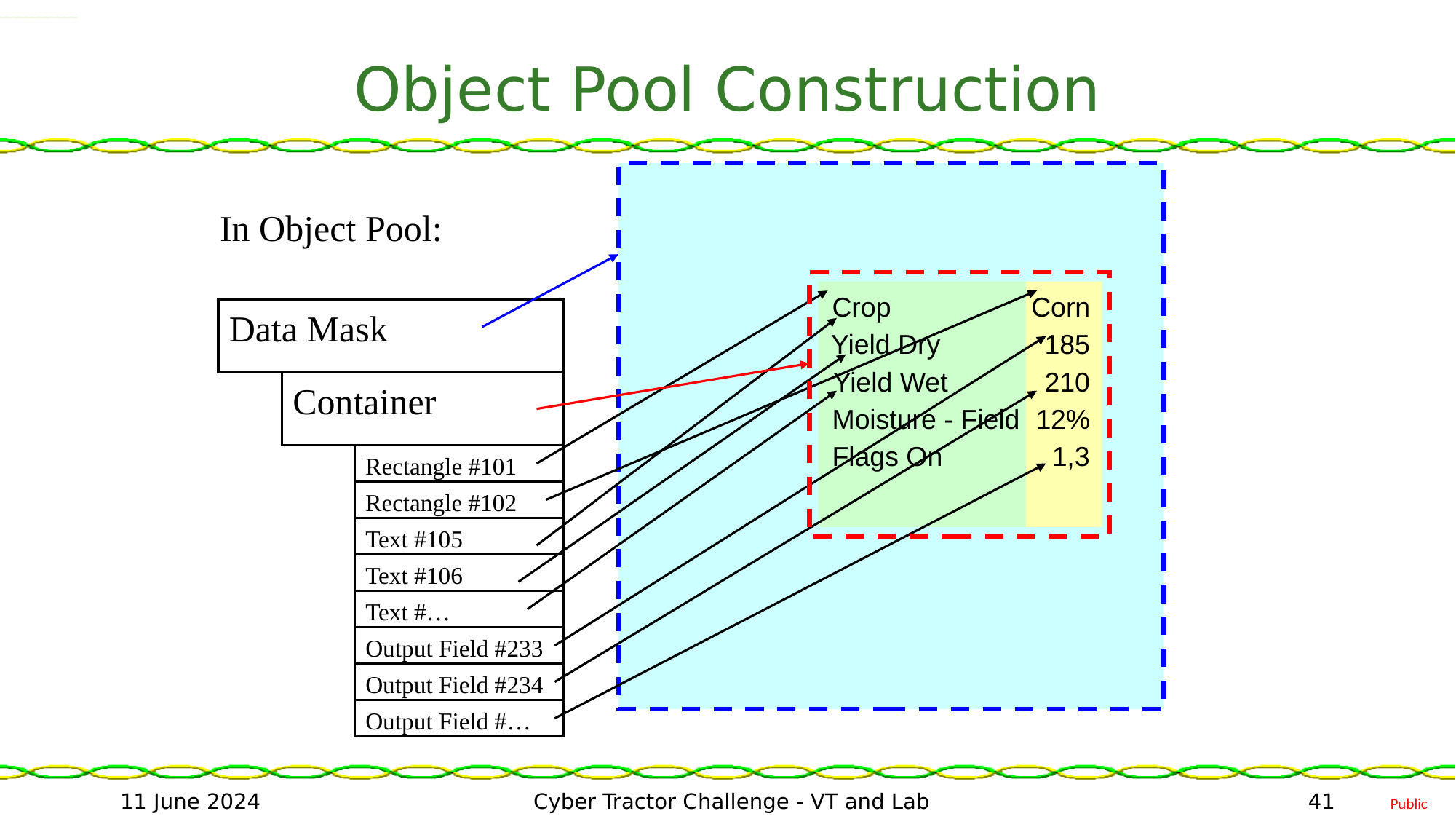

# Object Pool Construction

In Object Pool:

Crop
Corn
Yield Dry
185
Yield Wet
210
Moisture - Field
12%
Flags On
1,3

Data Mask

Container

Rectangle #101
Rectangle #102
Text #105
Text #106
Text #…
Output Field #233
Output Field #234
Output Field #…

11 June 2024
Cyber Tractor Challenge - VT and Lab
41